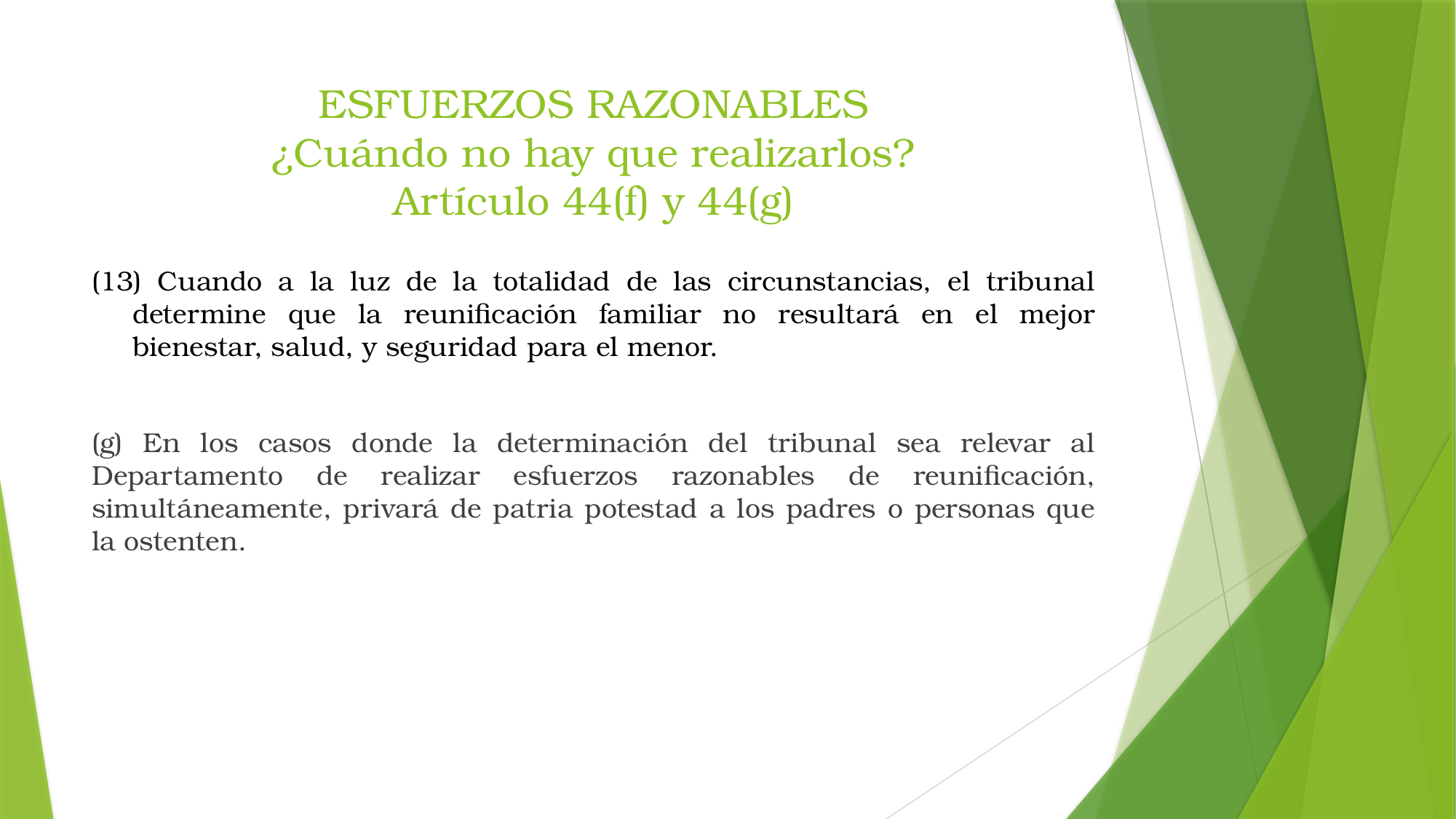

# ESFUERZOS RAZONABLES ¿Cuándo no hay que realizarlos? Artículo 44(f) y 44(g)
(13) Cuando a la luz de la totalidad de las circunstancias, el tribunal determine que la reunificación familiar no resultará en el mejor bienestar, salud, y seguridad para el menor.

(g) En los casos donde la determinación del tribunal sea relevar al Departamento de realizar esfuerzos razonables de reunificación, simultáneamente, privará de patria potestad a los padres o personas que la ostenten.